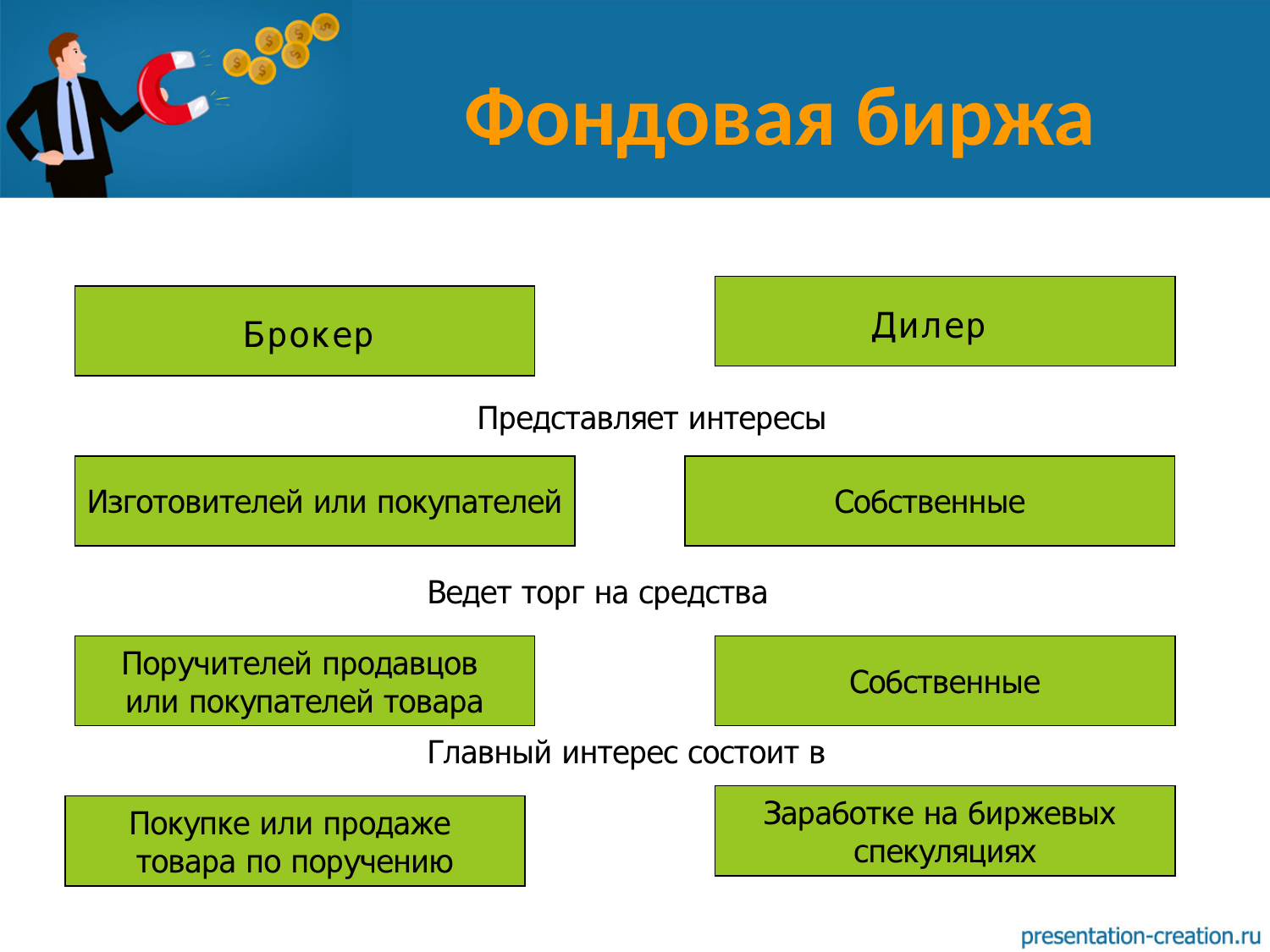

# Фондовая биржа

Дилер
Брокер
Представляет интересы
Изготовителей или покупателей
Собственные
Ведет торг на средства
Поручителей продавцов
или покупателей товара
Собственные
Главный интерес состоит в
Заработке на биржевых
спекуляциях
Покупке или продаже
товара по поручению